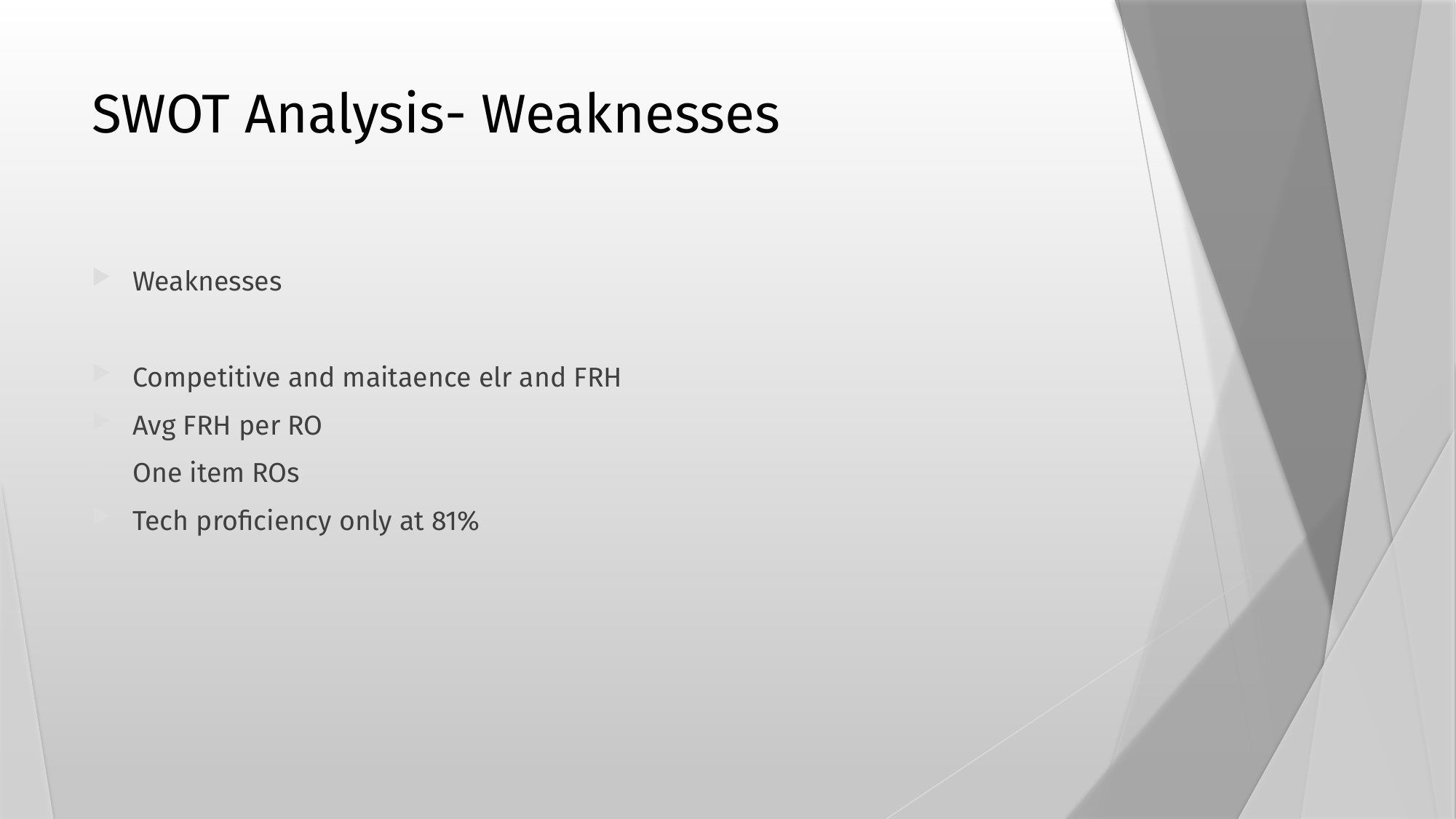

# SWOT Analysis- Weaknesses
Weaknesses

Competitive and maitaence elr and FRH
Avg FRH per RO
One item ROs
Tech proficiency only at 81%